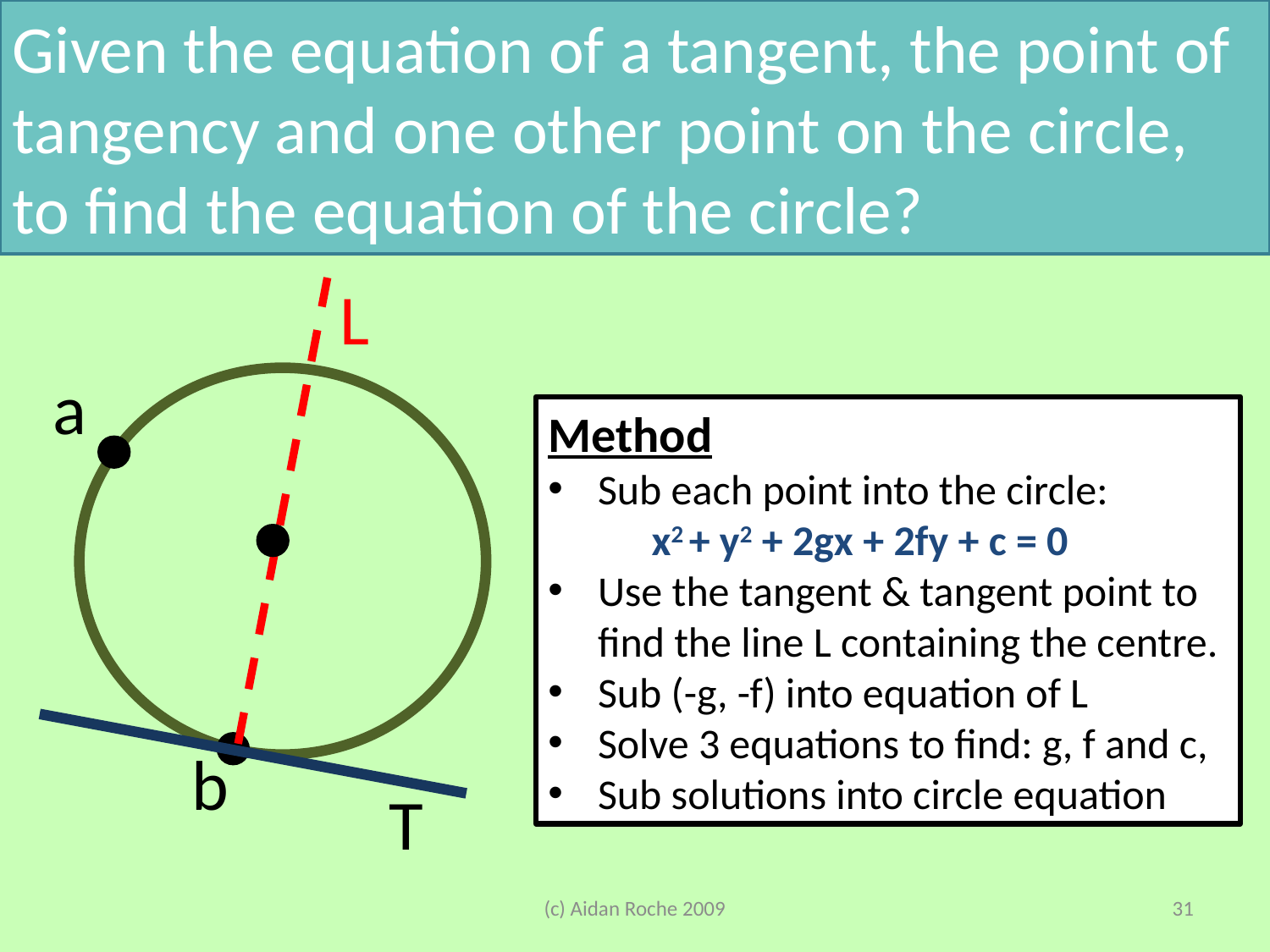

Given the equation of a tangent, the point of tangency and one other point on the circle, to find the equation of the circle?
L
a

Method
Sub each point into the circle:
	x2 + y2 + 2gx + 2fy + c = 0
Use the tangent & tangent point to find the line L containing the centre.
Sub (-g, -f) into equation of L
Solve 3 equations to find: g, f and c,
Sub solutions into circle equation

b

T
(c) Aidan Roche 2009
31